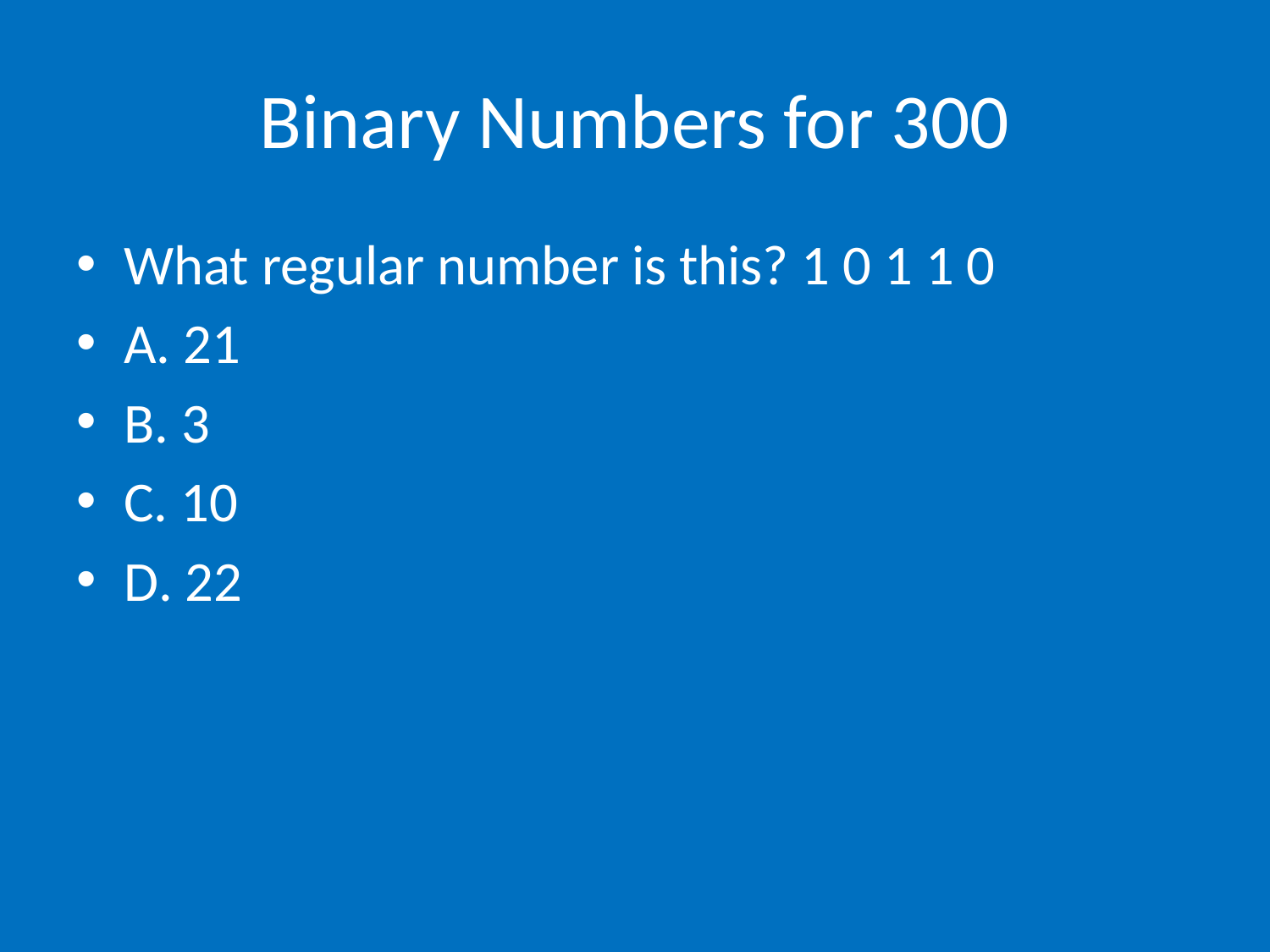

# Binary Numbers for 300
What regular number is this? 1 0 1 1 0
A. 21
B. 3
C. 10
D. 22